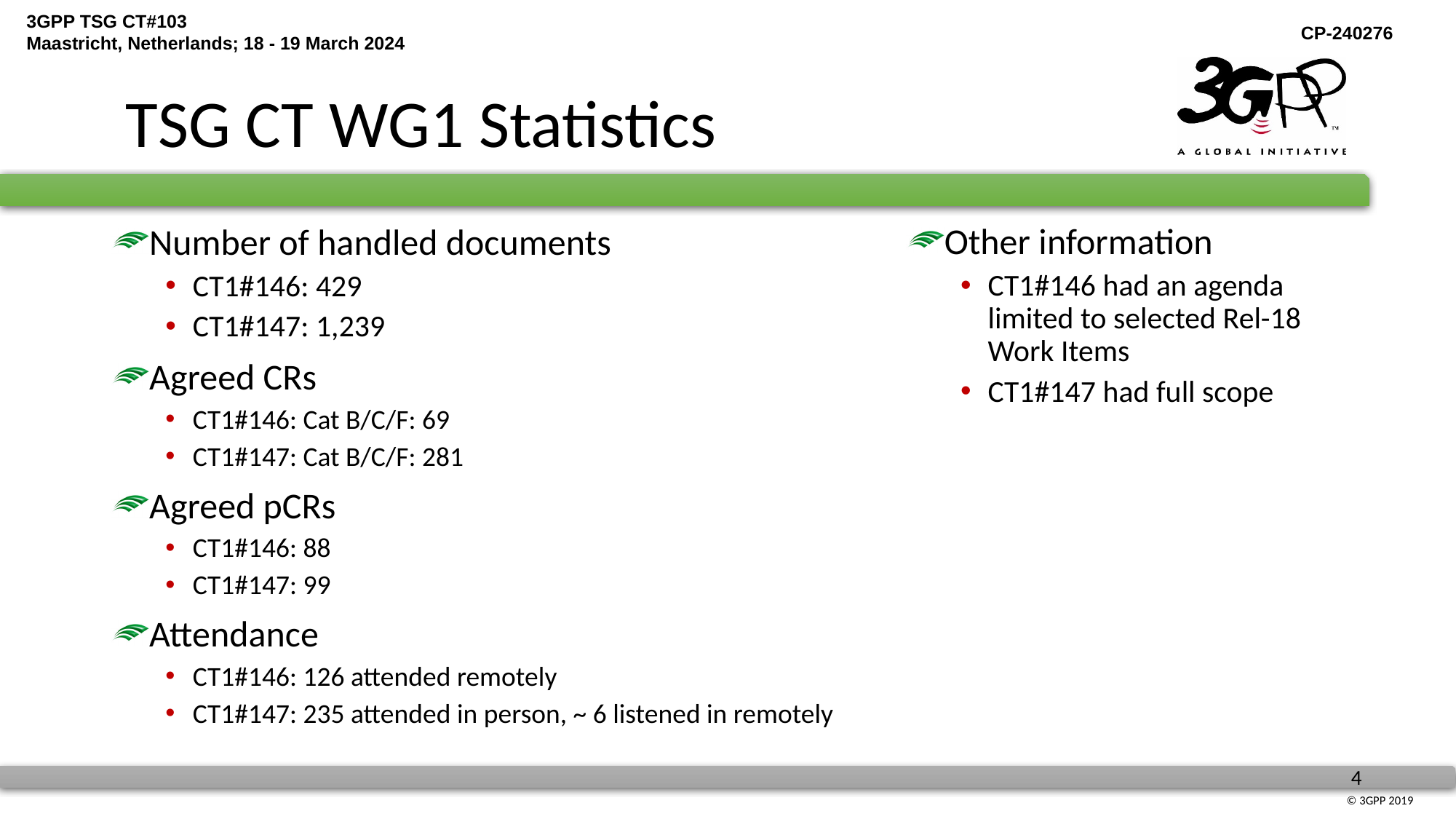

# TSG CT WG1 Statistics
Other information
CT1#146 had an agenda limited to selected Rel-18 Work Items
CT1#147 had full scope
Number of handled documents
CT1#146: 429
CT1#147: 1,239
Agreed CRs
CT1#146: Cat B/C/F: 69
CT1#147: Cat B/C/F: 281
Agreed pCRs
CT1#146: 88
CT1#147: 99
Attendance
CT1#146: 126 attended remotely
CT1#147: 235 attended in person, ~ 6 listened in remotely